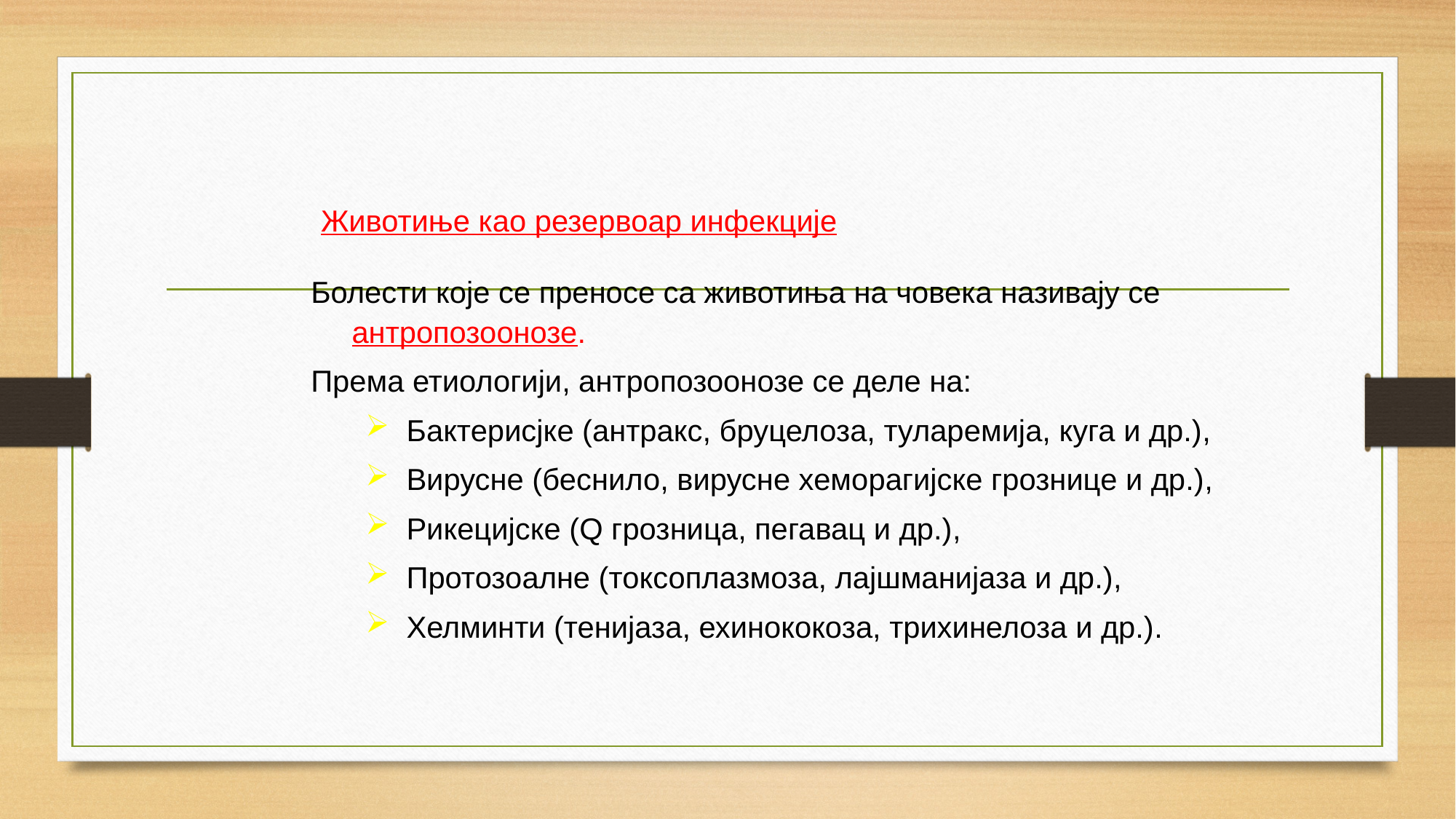

Животиње као резервоар инфекције
Болести које се преносе са животиња на човека називају се антропозоонозе.
Према етиологији, антропозоонозе се деле на:
Бактерисјке (антракс, бруцелоза, туларемија, куга и др.),
Вирусне (беснило, вирусне хеморагијске грознице и др.),
Рикецијске (Q грозница, пегавац и др.),
Протозоалне (токсоплазмоза, лајшманијаза и др.),
Хелминти (тенијаза, ехинококоза, трихинелоза и др.).